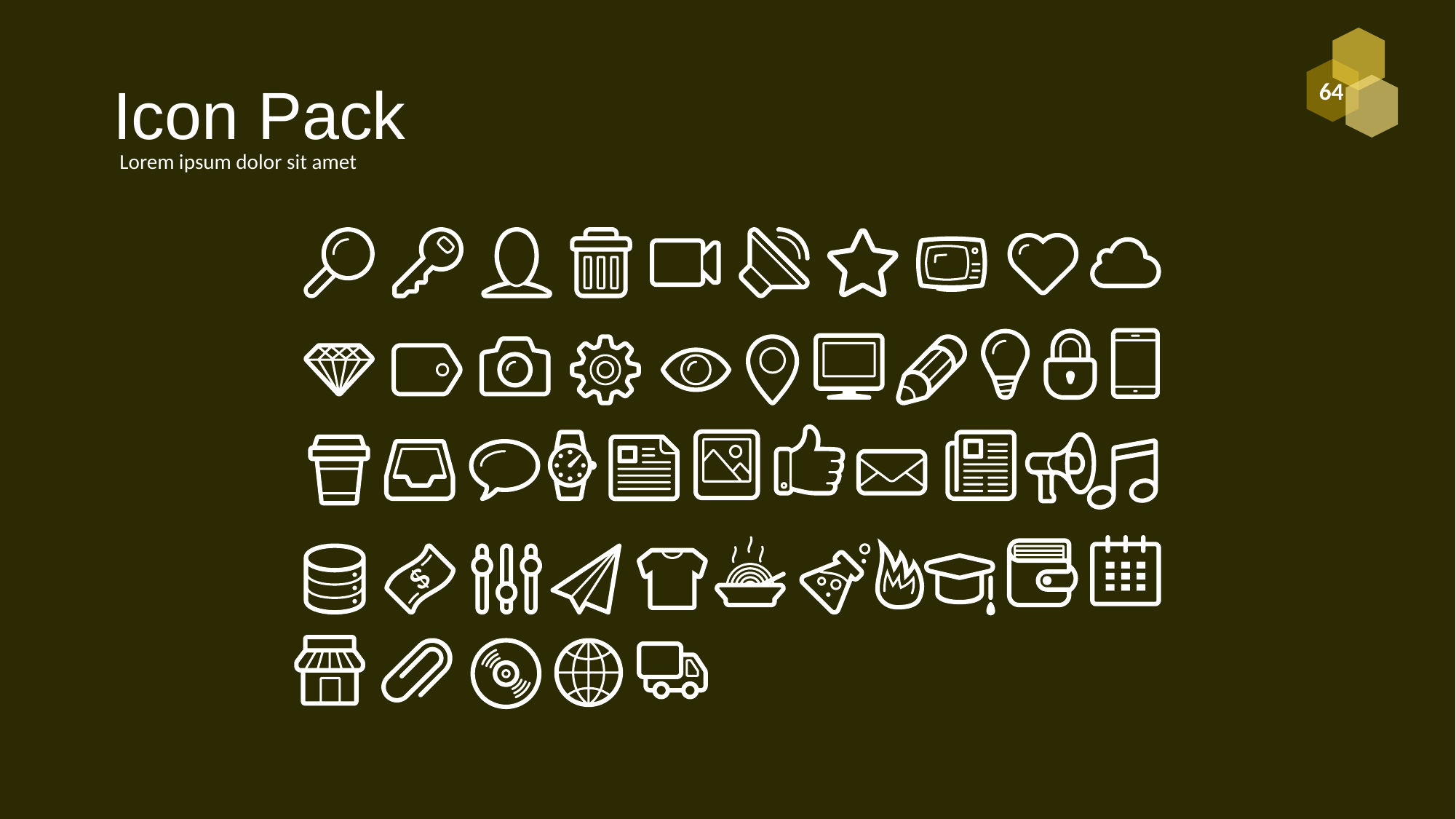

# Icon Pack
Lorem ipsum dolor sit amet